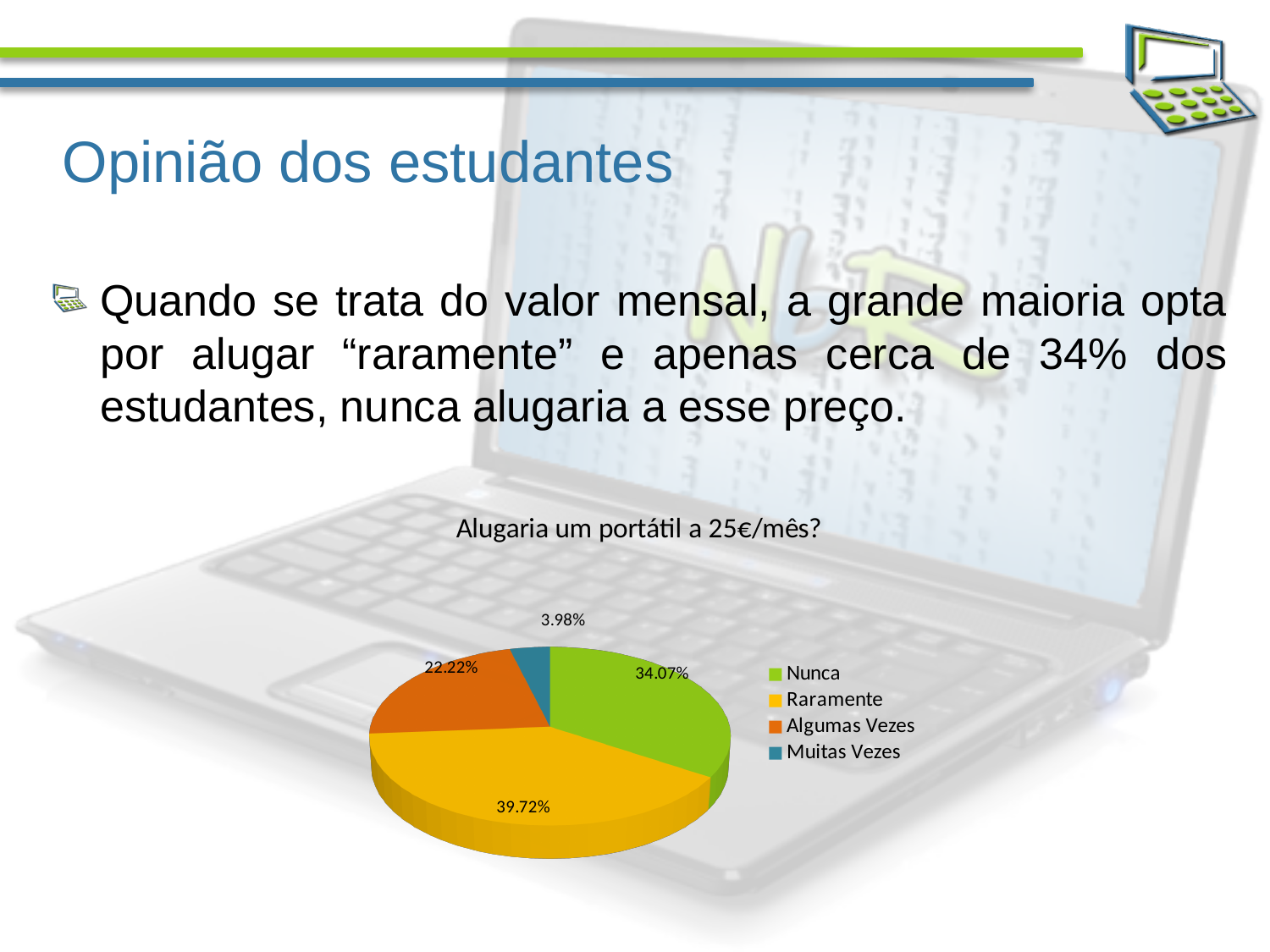

# Opinião dos estudantes

Quando se trata do valor mensal, a grande maioria opta por alugar “raramente” e apenas cerca de 34% dos estudantes, nunca alugaria a esse preço.

[unsupported chart]